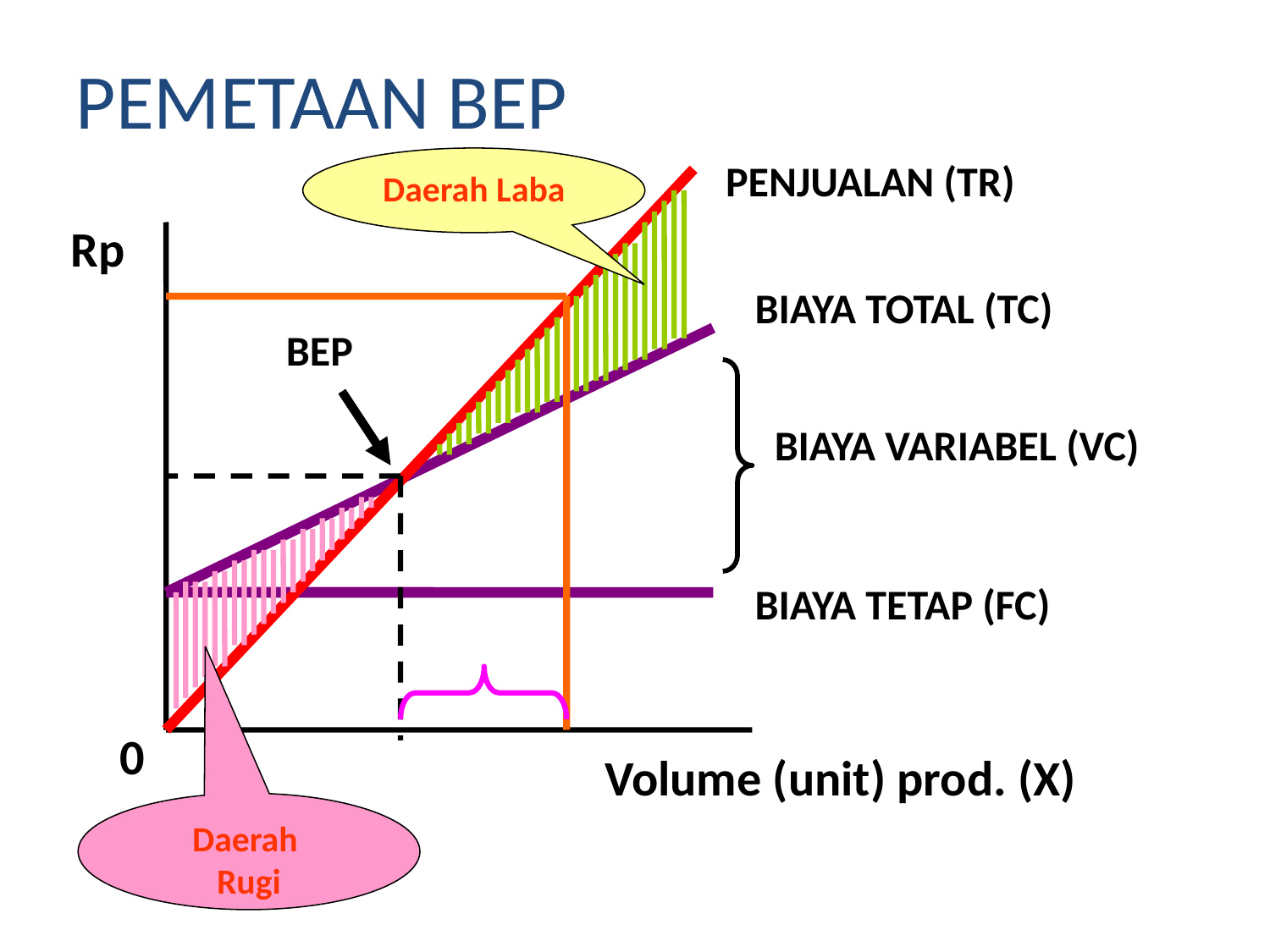

PEMETAAN BEP
Daerah Laba
PENJUALAN (TR)

Rp

BIAYA TOTAL (TC)

BEP

BIAYA VARIABEL (VC)

BIAYA TETAP (FC)

0

Volume (unit) prod. (X)
Daerah
Rugi